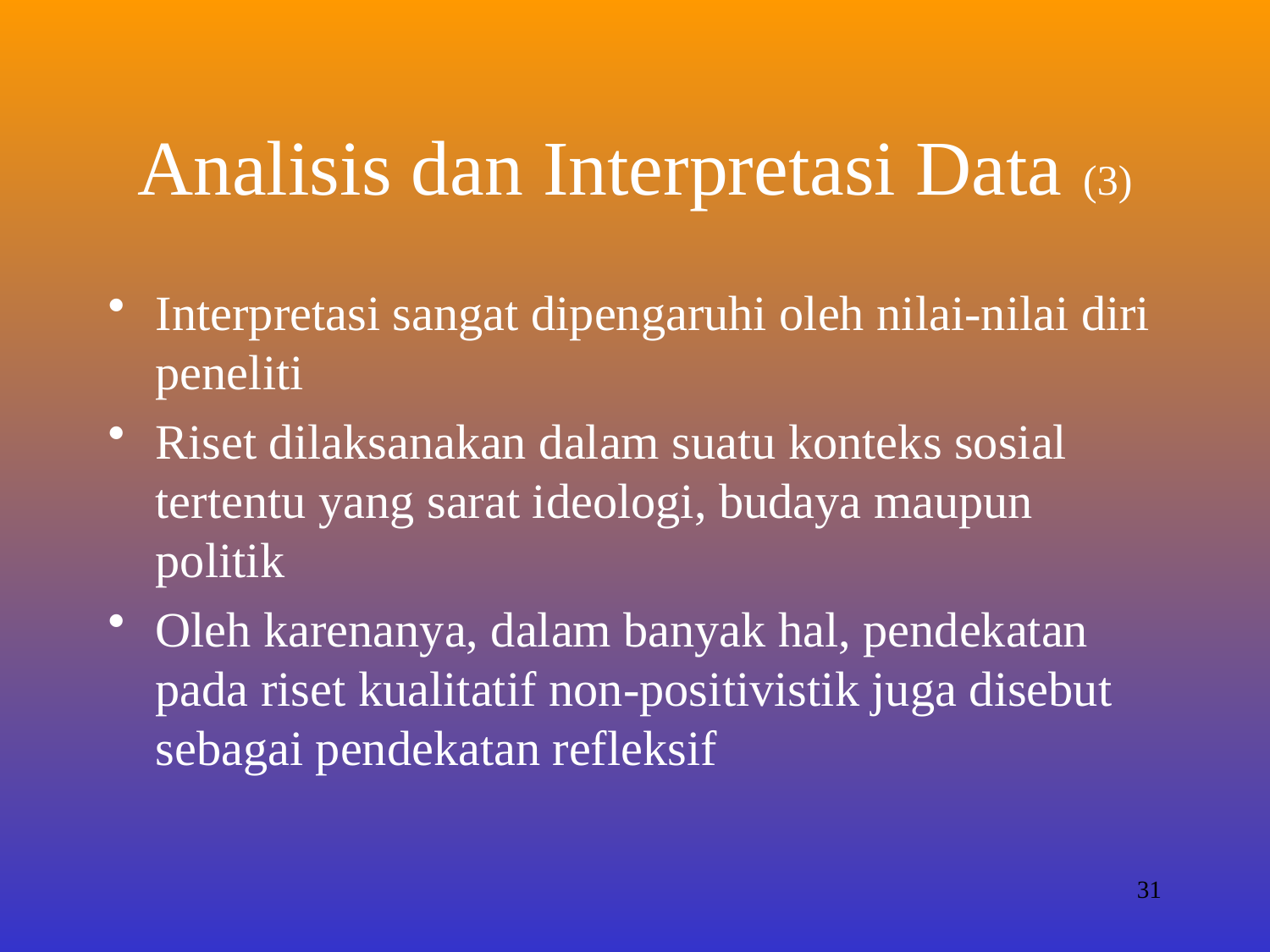

# Analisis dan Interpretasi Data (3)
Interpretasi sangat dipengaruhi oleh nilai-nilai diri peneliti
Riset dilaksanakan dalam suatu konteks sosial tertentu yang sarat ideologi, budaya maupun politik
Oleh karenanya, dalam banyak hal, pendekatan pada riset kualitatif non-positivistik juga disebut sebagai pendekatan refleksif

31